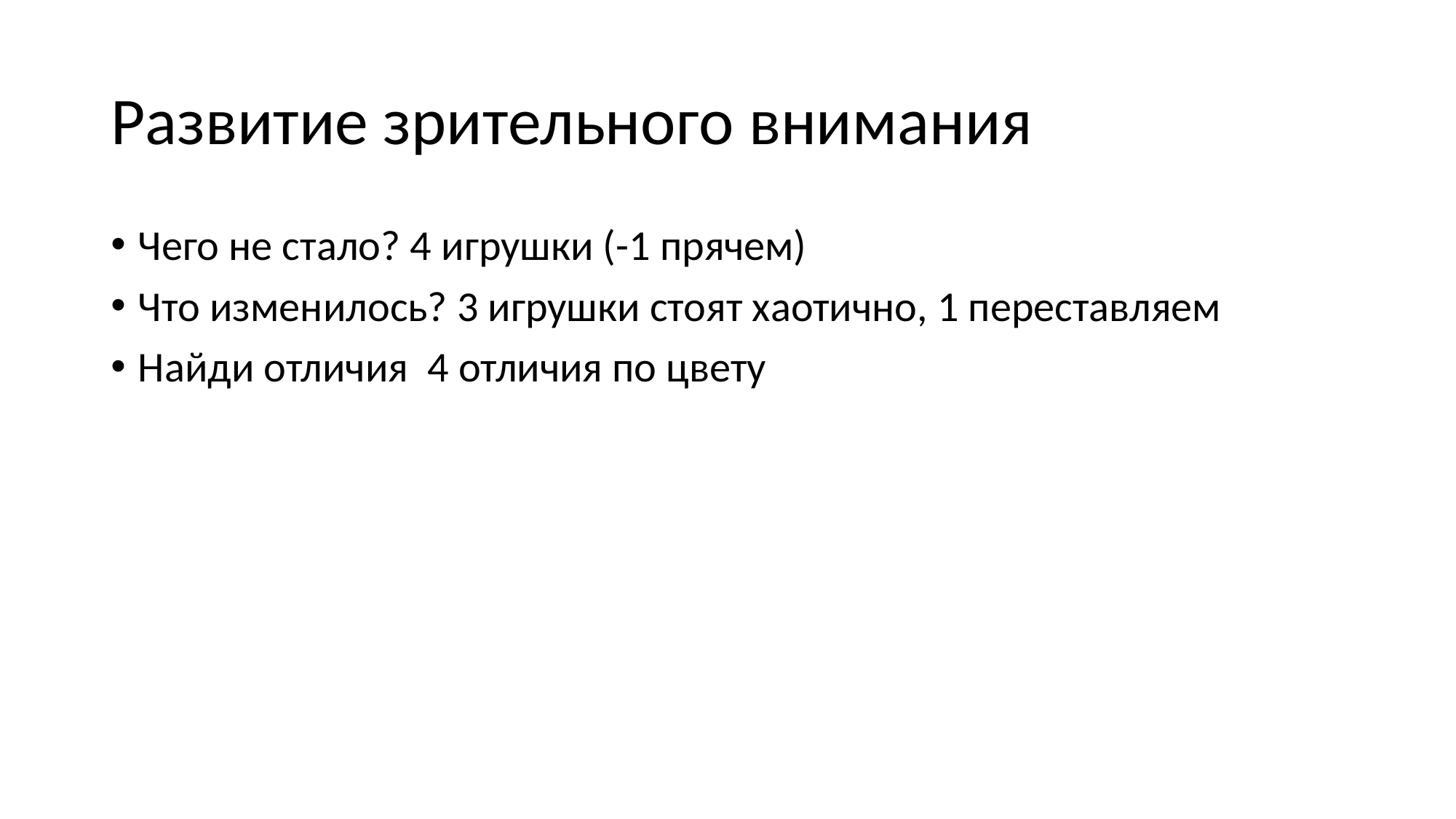

# Развитие зрительного внимания
Чего не стало? 4 игрушки (-1 прячем)
Что изменилось? 3 игрушки стоят хаотично, 1 переставляем
Найди отличия  4 отличия по цвету